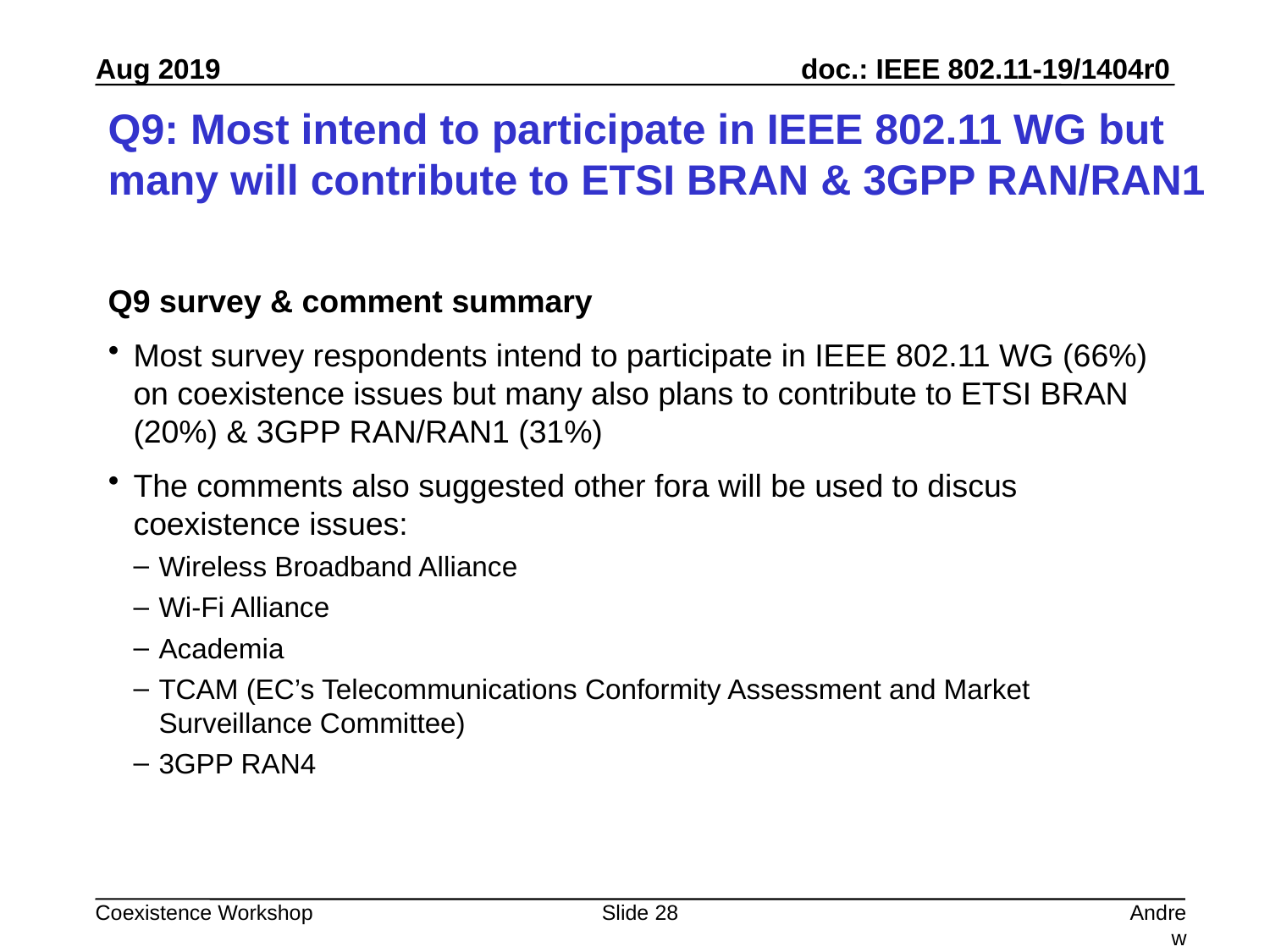

# Q9: Most intend to participate in IEEE 802.11 WG but many will contribute to ETSI BRAN & 3GPP RAN/RAN1
Q9 survey & comment summary
Most survey respondents intend to participate in IEEE 802.11 WG (66%) on coexistence issues but many also plans to contribute to ETSI BRAN (20%) & 3GPP RAN/RAN1 (31%)
The comments also suggested other fora will be used to discus coexistence issues:
Wireless Broadband Alliance
Wi-Fi Alliance
Academia
TCAM (EC’s Telecommunications Conformity Assessment and Market Surveillance Committee)
3GPP RAN4
Slide 28
Andrew Myles, Cisco